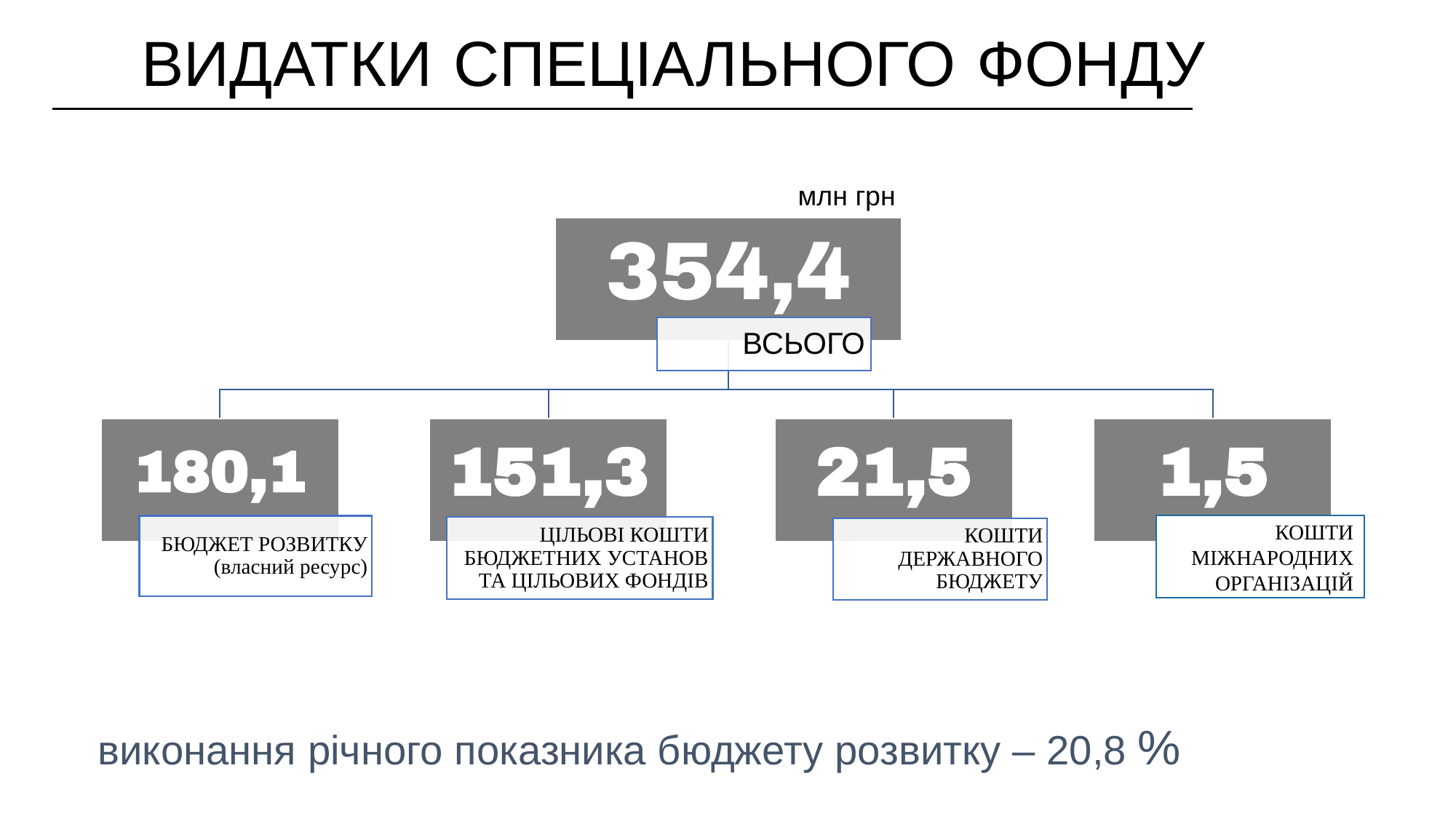

354,4
ВСЬОГО
180,1
БЮДЖЕТ РОЗВИТКУ (власний ресурс)
151,3
ЦІЛЬОВІ КОШТИ БЮДЖЕТНИХ УСТАНОВ ТА ЦІЛЬОВИХ ФОНДІВ
21,5

1,5
КОШТИ ДЕРЖАВНОГО БЮДЖЕТУ
ВИДАТКИ СПЕЦІАЛЬНОГО ФОНДУ
млн грн
КОШТИ МІЖНАРОДНИХ ОРГАНІЗАЦІЙ
| виконання річного показника бюджету розвитку – 20,8 % |
| --- |